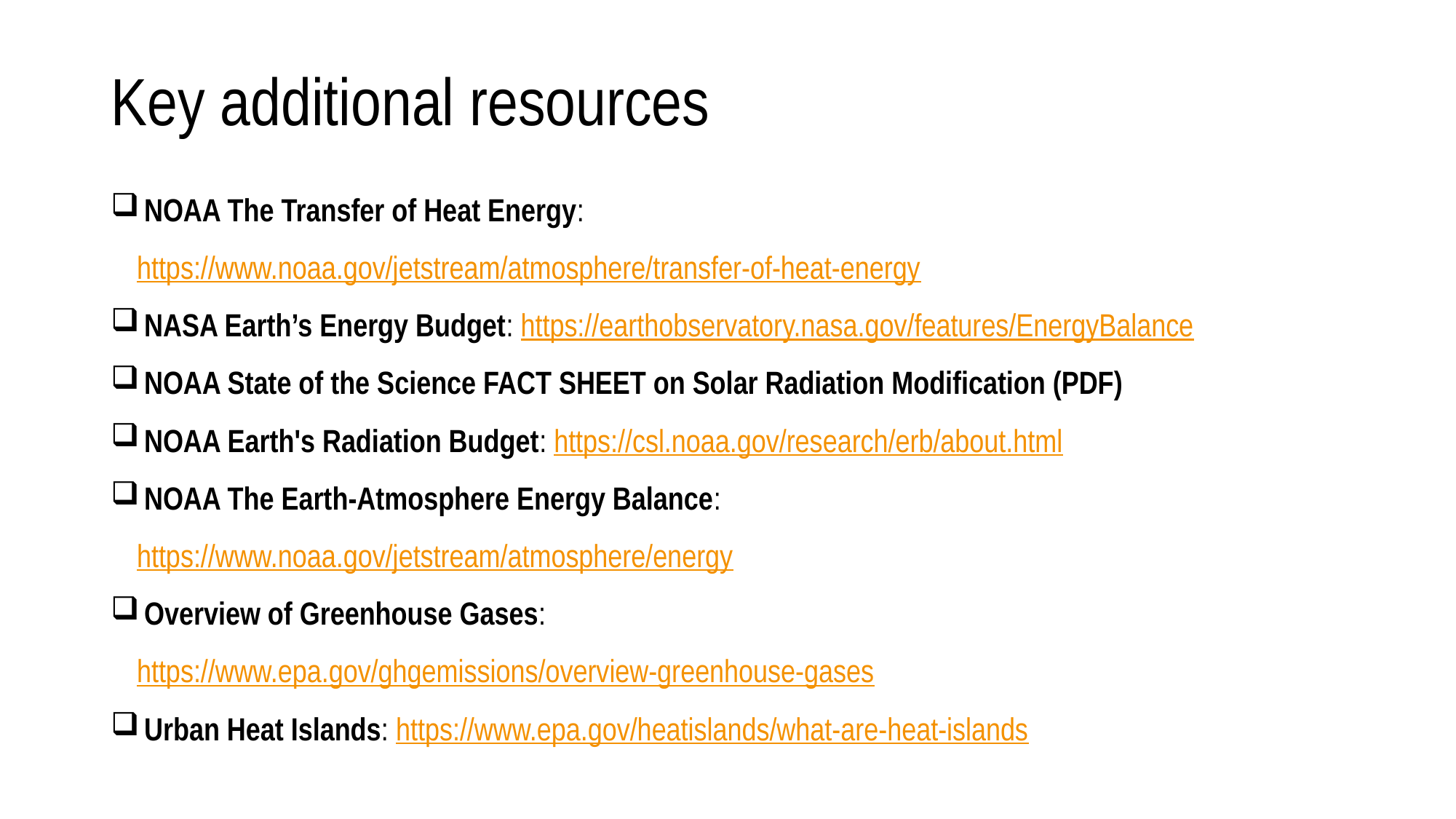

# Key additional resources
 NOAA The Transfer of Heat Energy: https://www.noaa.gov/jetstream/atmosphere/transfer-of-heat-energy
 NASA Earth’s Energy Budget: https://earthobservatory.nasa.gov/features/EnergyBalance
 NOAA State of the Science FACT SHEET on Solar Radiation Modification (PDF)
 NOAA Earth's Radiation Budget: https://csl.noaa.gov/research/erb/about.html
 NOAA The Earth-Atmosphere Energy Balance: https://www.noaa.gov/jetstream/atmosphere/energy
 Overview of Greenhouse Gases: https://www.epa.gov/ghgemissions/overview-greenhouse-gases
 Urban Heat Islands: https://www.epa.gov/heatislands/what-are-heat-islands